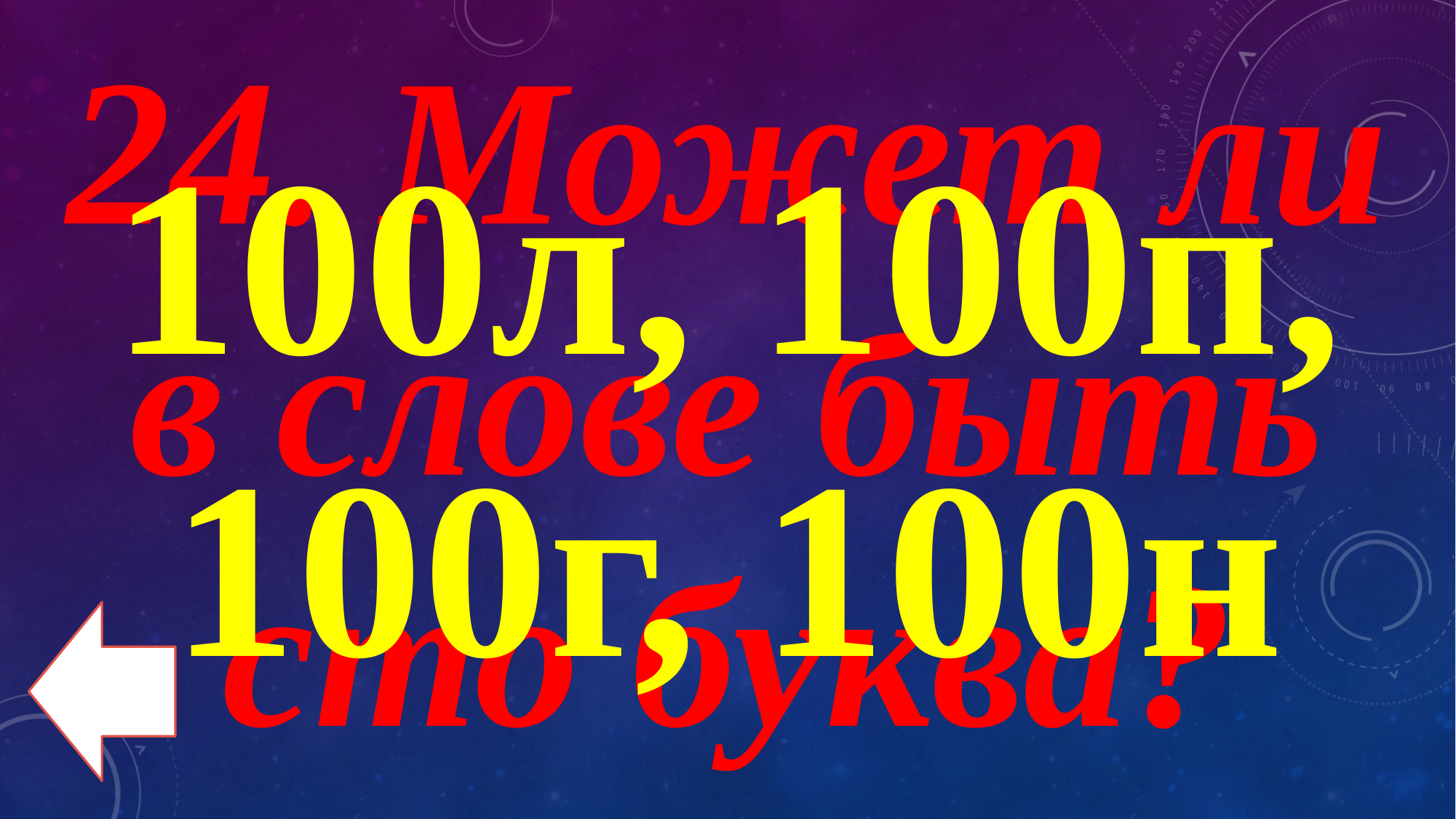

24. Может ли в слове быть сто буква?
100л, 100п, 100г, 100н